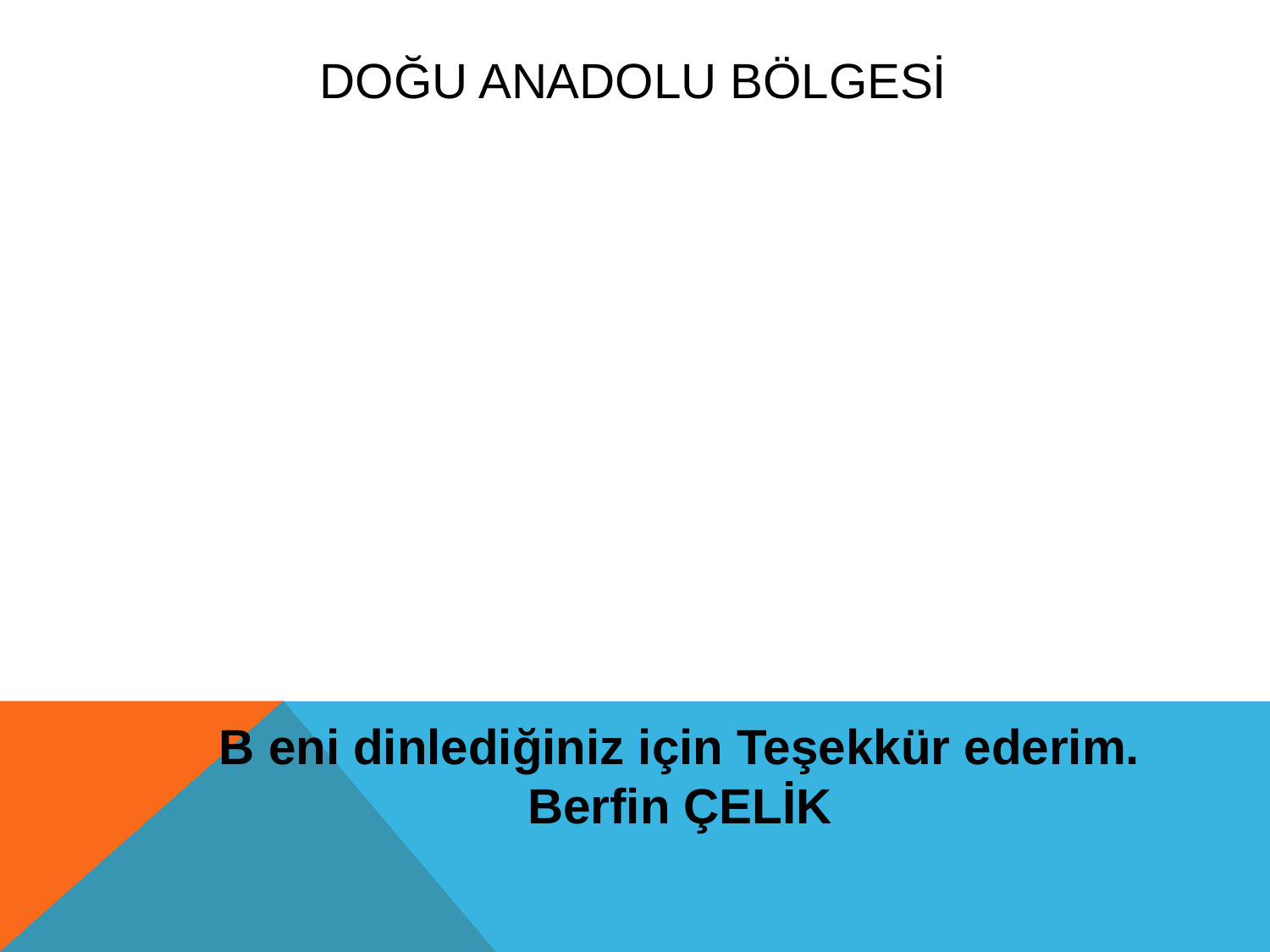

#
DOĞU ANADOLU BÖLGESİ

B eni dinlediğiniz için Teşekkür ederim.
Berfin ÇELİK